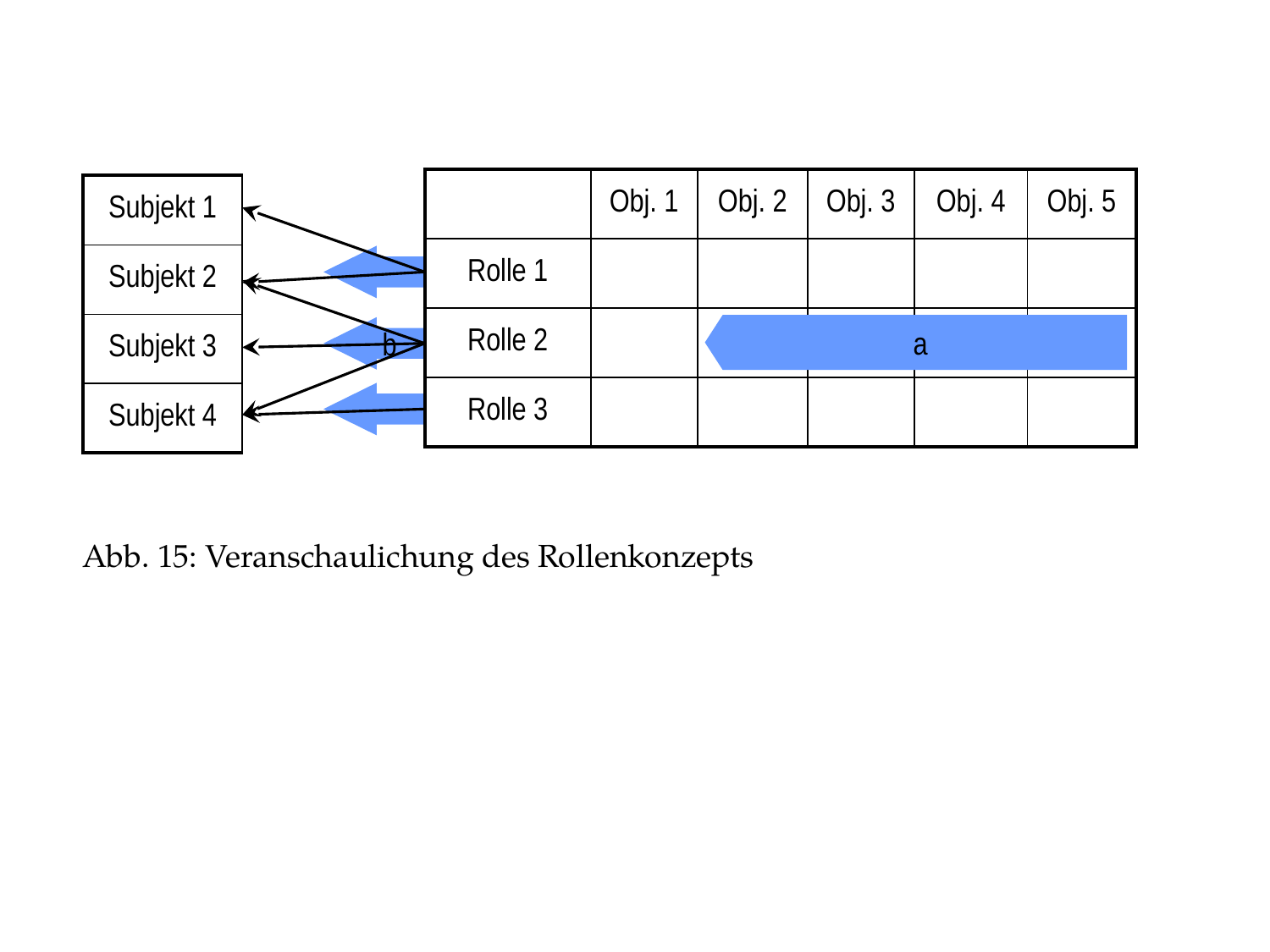

|  | Obj. 1 | Obj. 2 | Obj. 3 | Obj. 4 | Obj. 5 |
| --- | --- | --- | --- | --- | --- |
| Rolle 1 |  |  |  |  |  |
| Rolle 2 |  |  |  |  |  |
| Rolle 3 |  |  |  |  |  |
| Subjekt 1 |
| --- |
| Subjekt 2 |
| Subjekt 3 |
| Subjekt 4 |

a
b

Abb. 15: Veranschaulichung des Rollenkonzepts